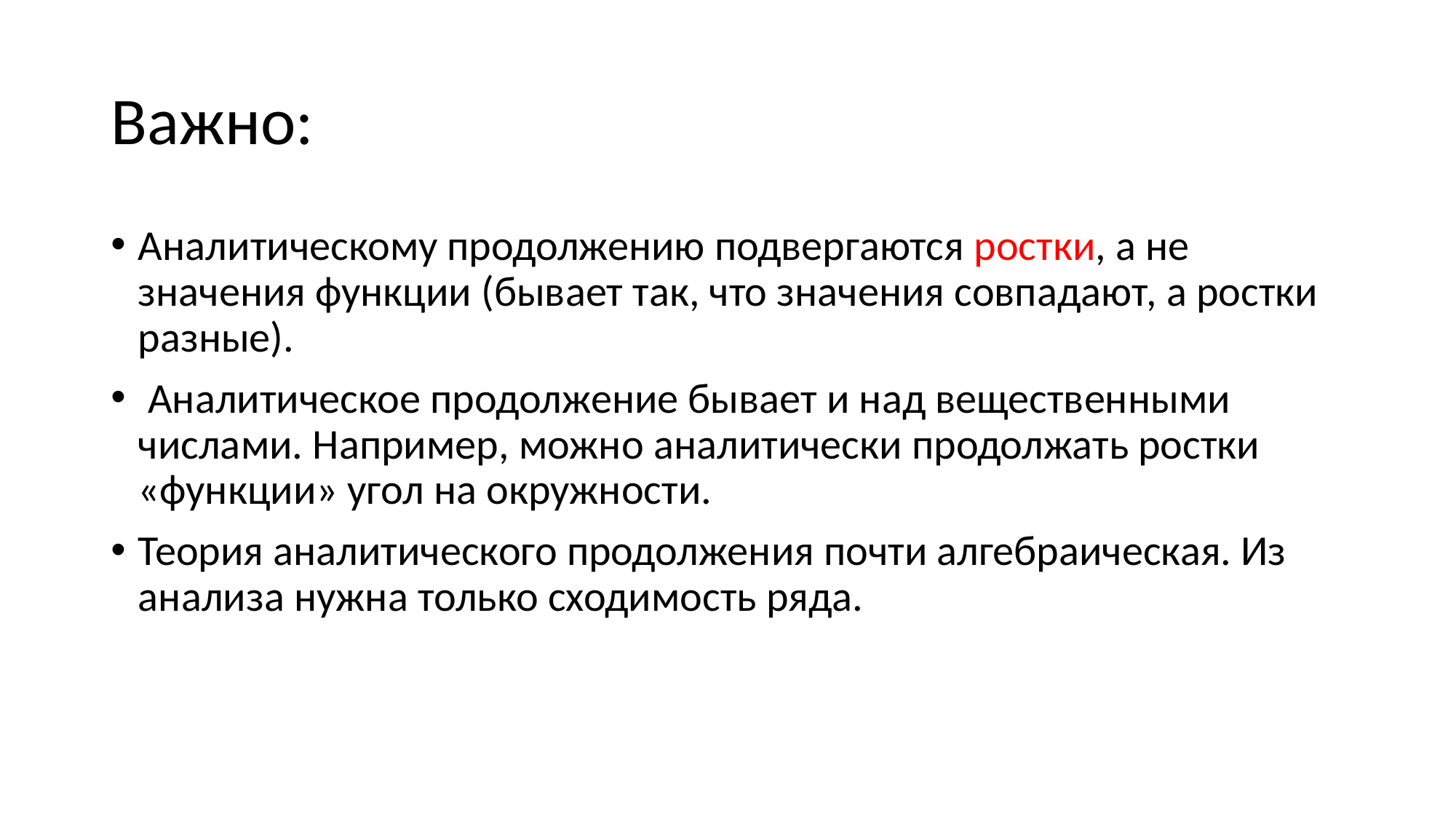

# Важно:
Аналитическому продолжению подвергаются ростки, а не значения функции (бывает так, что значения совпадают, а ростки разные).
 Аналитическое продолжение бывает и над вещественными числами. Например, можно аналитически продолжать ростки «функции» угол на окружности.
Теория аналитического продолжения почти алгебраическая. Из анализа нужна только сходимость ряда.